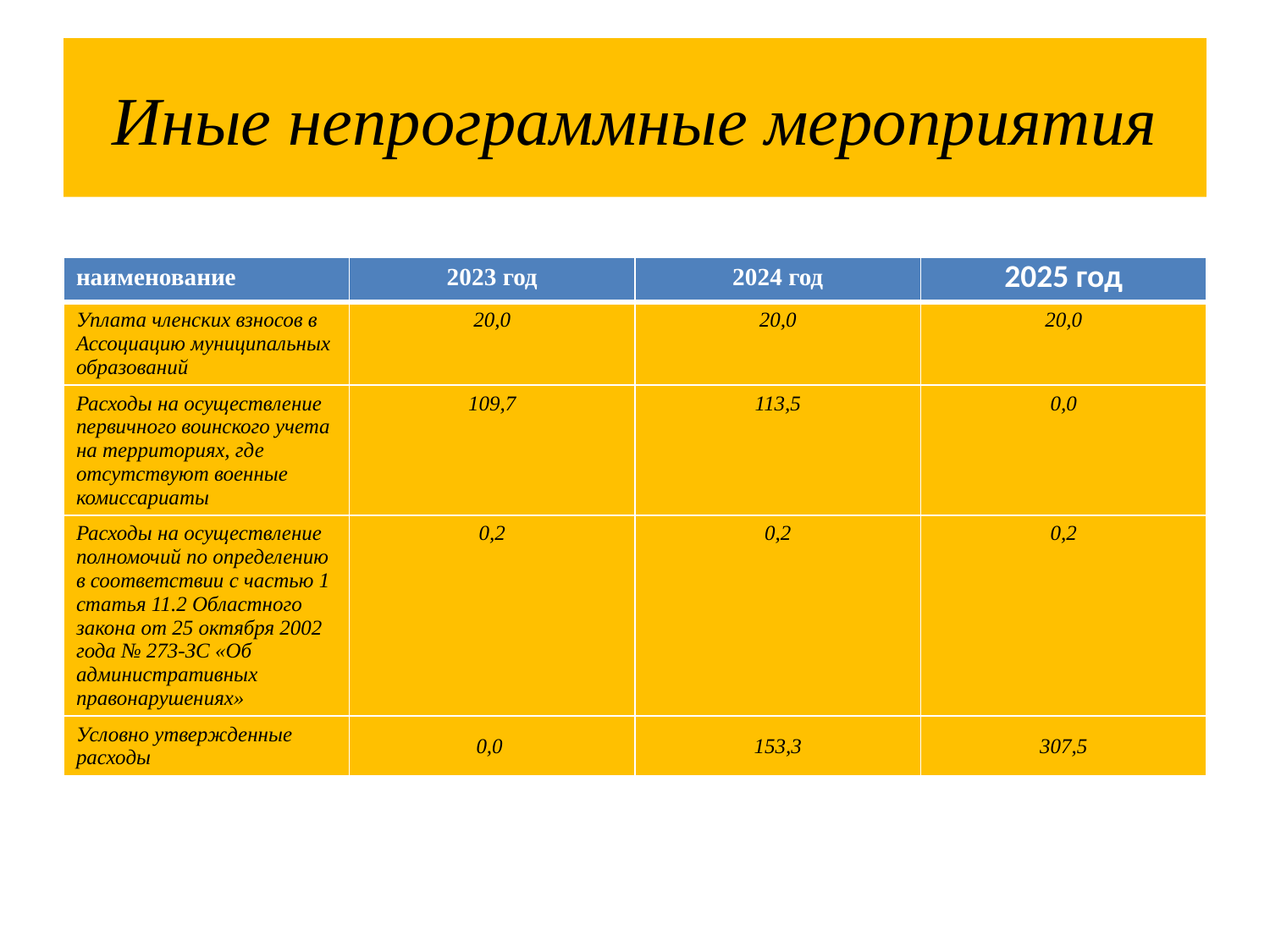

# Иные непрограммные мероприятия
| наименование | 2023 год | 2024 год | 2025 год |
| --- | --- | --- | --- |
| Уплата членских взносов в Ассоциацию муниципальных образований | 20,0 | 20,0 | 20,0 |
| Расходы на осуществление первичного воинского учета на территориях, где отсутствуют военные комиссариаты | 109,7 | 113,5 | 0,0 |
| Расходы на осуществление полномочий по определению в соответствии с частью 1 статья 11.2 Областного закона от 25 октября 2002 года № 273-ЗС «Об административных правонарушениях» | 0,2 | 0,2 | 0,2 |
| Условно утвержденные расходы | 0,0 | 153,3 | 307,5 |